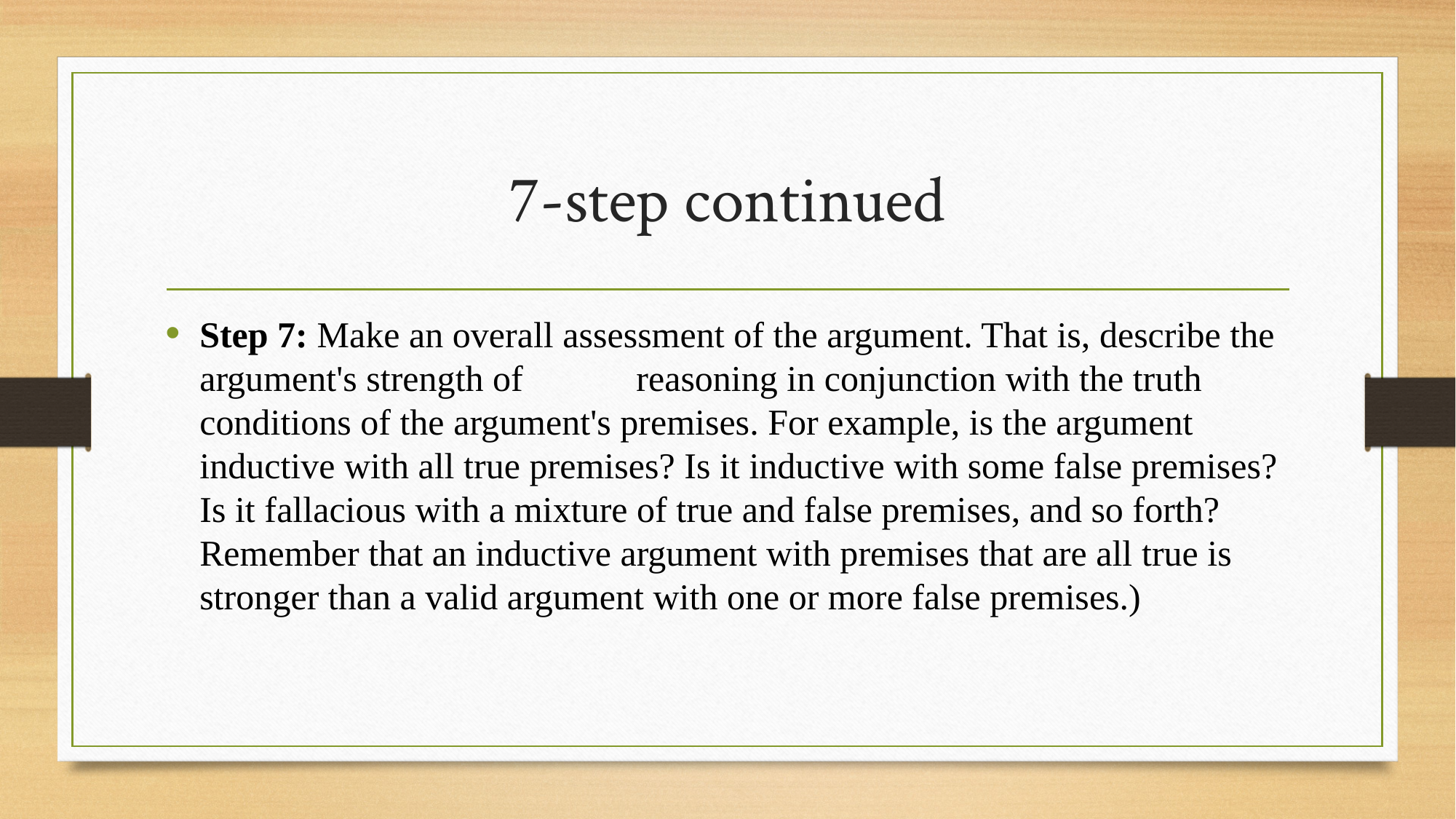

# 7-step continued
Step 7: Make an overall assessment of the argument. That is, describe the argument's strength of 	reasoning in conjunction with the truth conditions of the argument's premises. For example, is the argument inductive with all true premises? Is it inductive with some false premises? Is it fallacious with a mixture of true and false premises, and so forth? Remember that an inductive argument with premises that are all true is stronger than a valid argument with one or more false premises.)